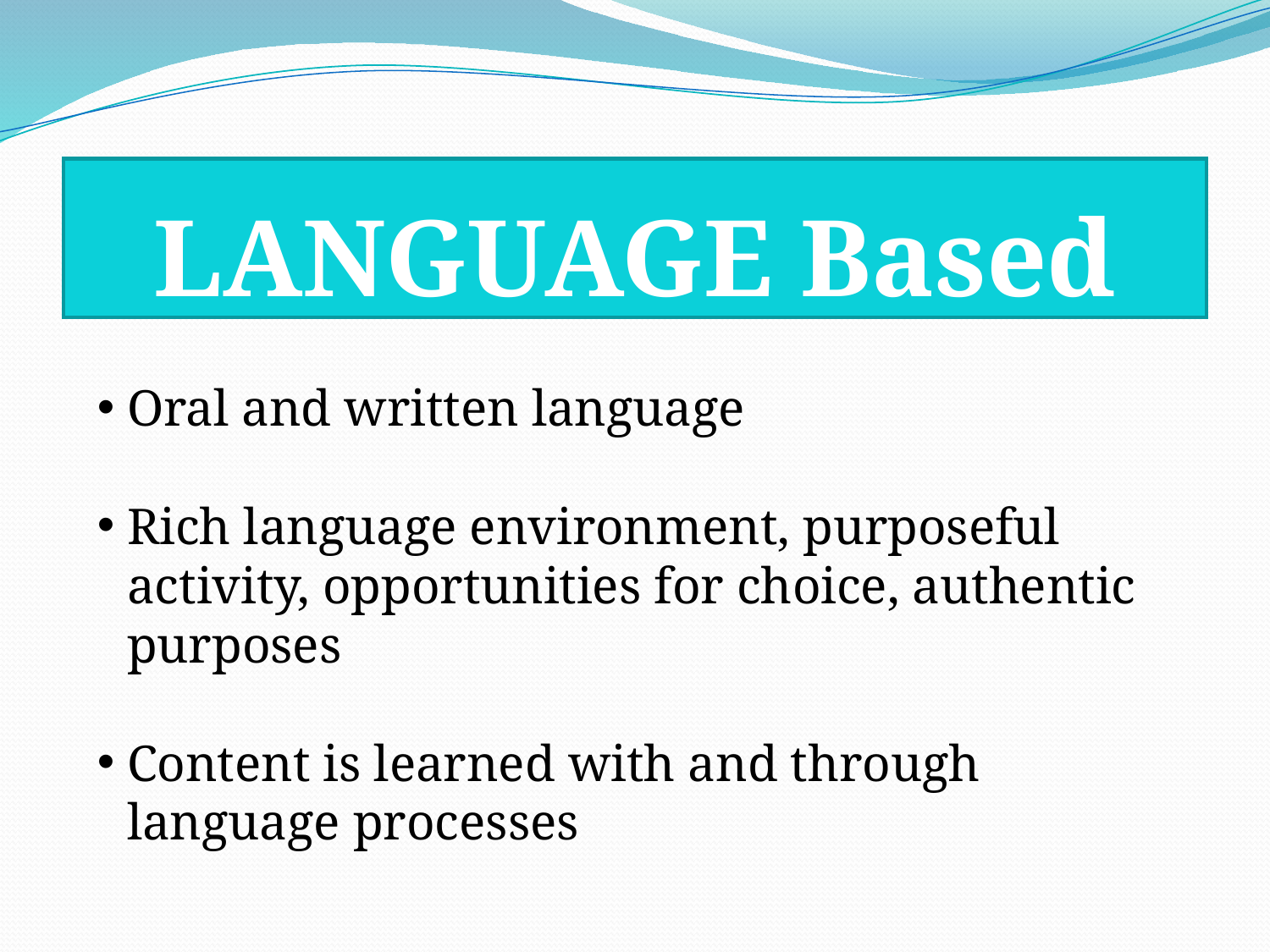

# LANGUAGE Based

Oral and written language

Rich language environment, purposeful activity, opportunities for choice, authentic purposes

Content is learned with and through language processes